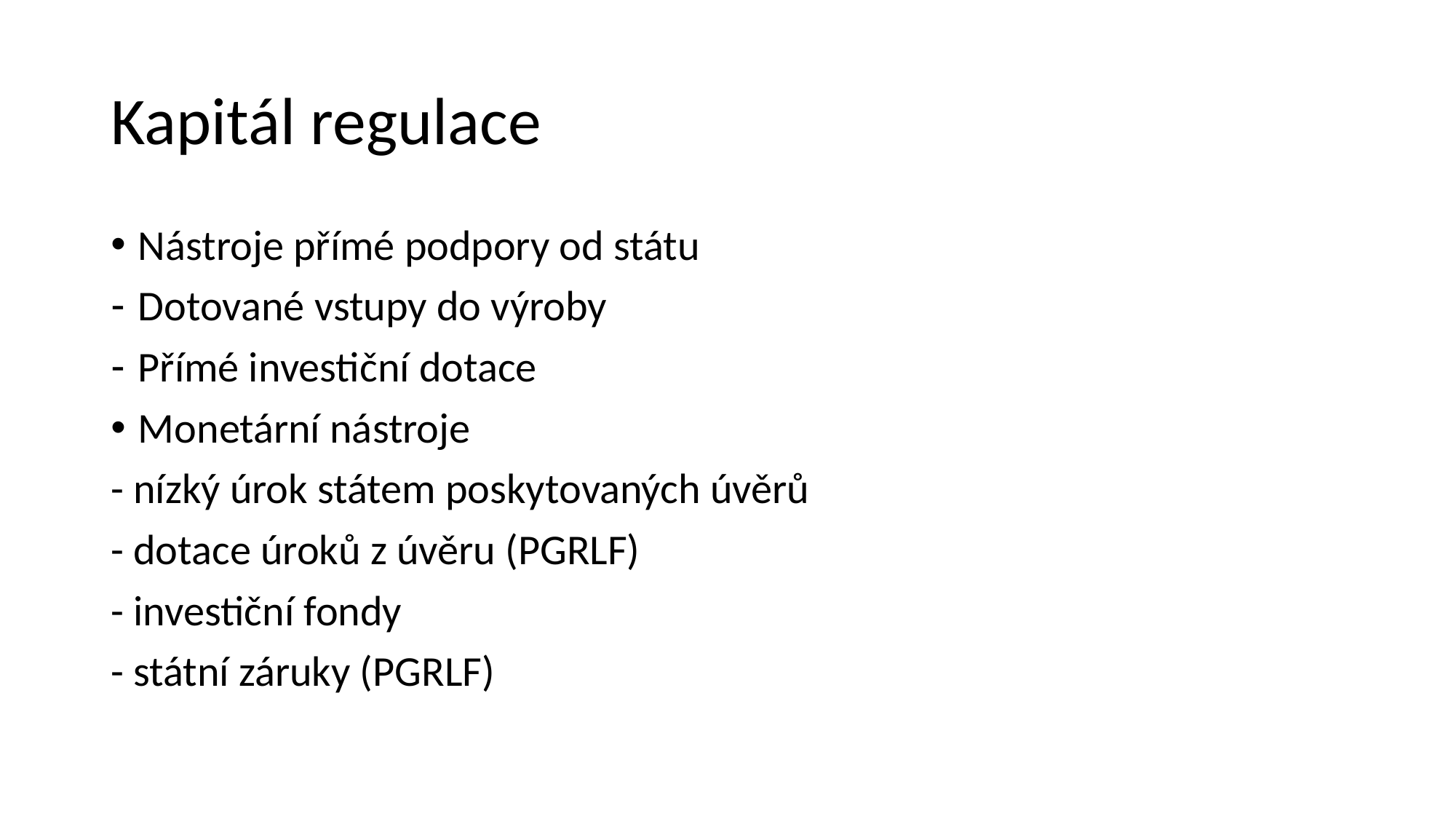

# Kapitál regulace
Nástroje přímé podpory od státu
Dotované vstupy do výroby
Přímé investiční dotace
Monetární nástroje
- nízký úrok státem poskytovaných úvěrů
- dotace úroků z úvěru (PGRLF)
- investiční fondy
- státní záruky (PGRLF)